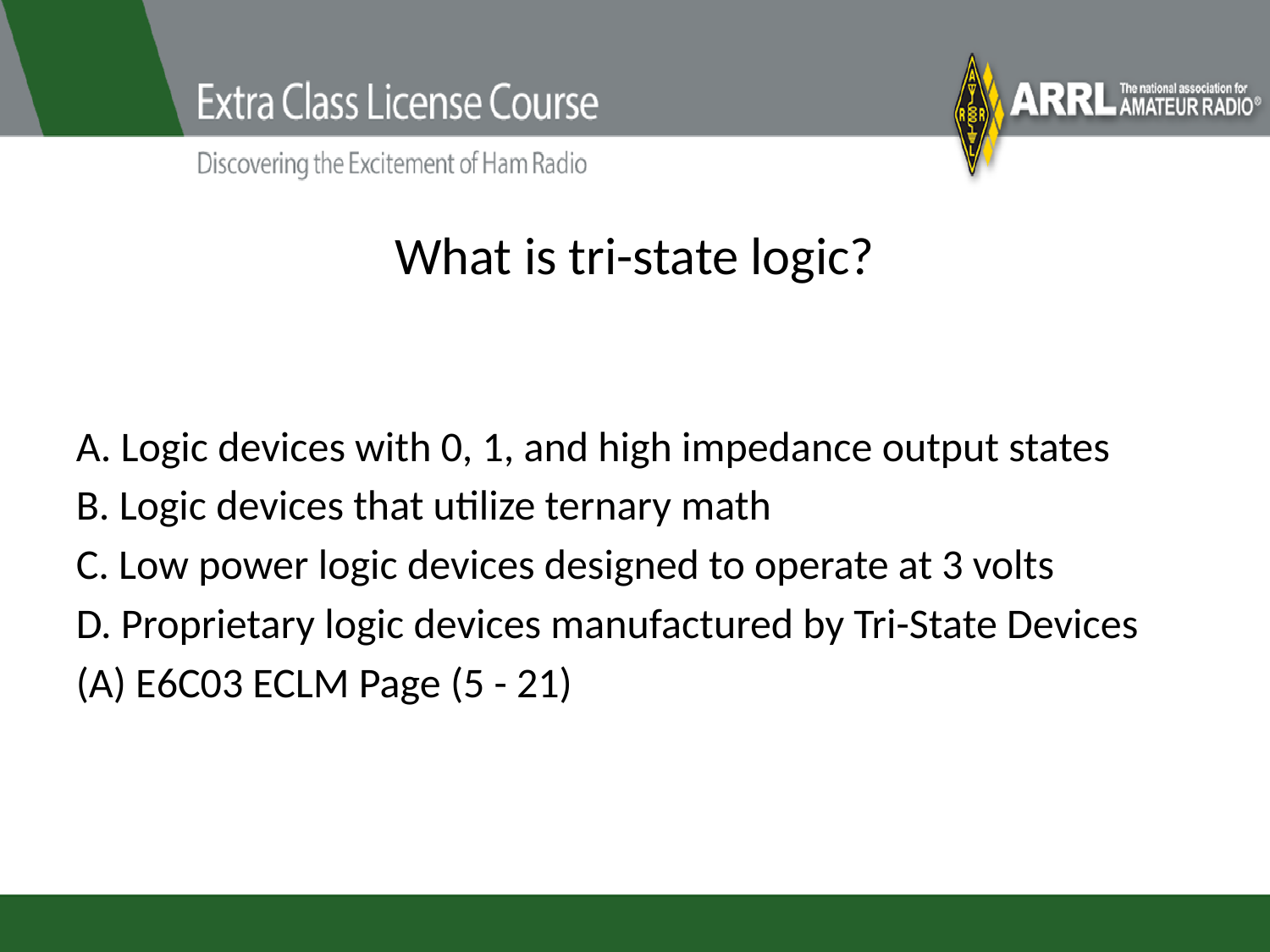

# What is tri-state logic?
A. Logic devices with 0, 1, and high impedance output states
B. Logic devices that utilize ternary math
C. Low power logic devices designed to operate at 3 volts
D. Proprietary logic devices manufactured by Tri-State Devices
(A) E6C03 ECLM Page (5 - 21)